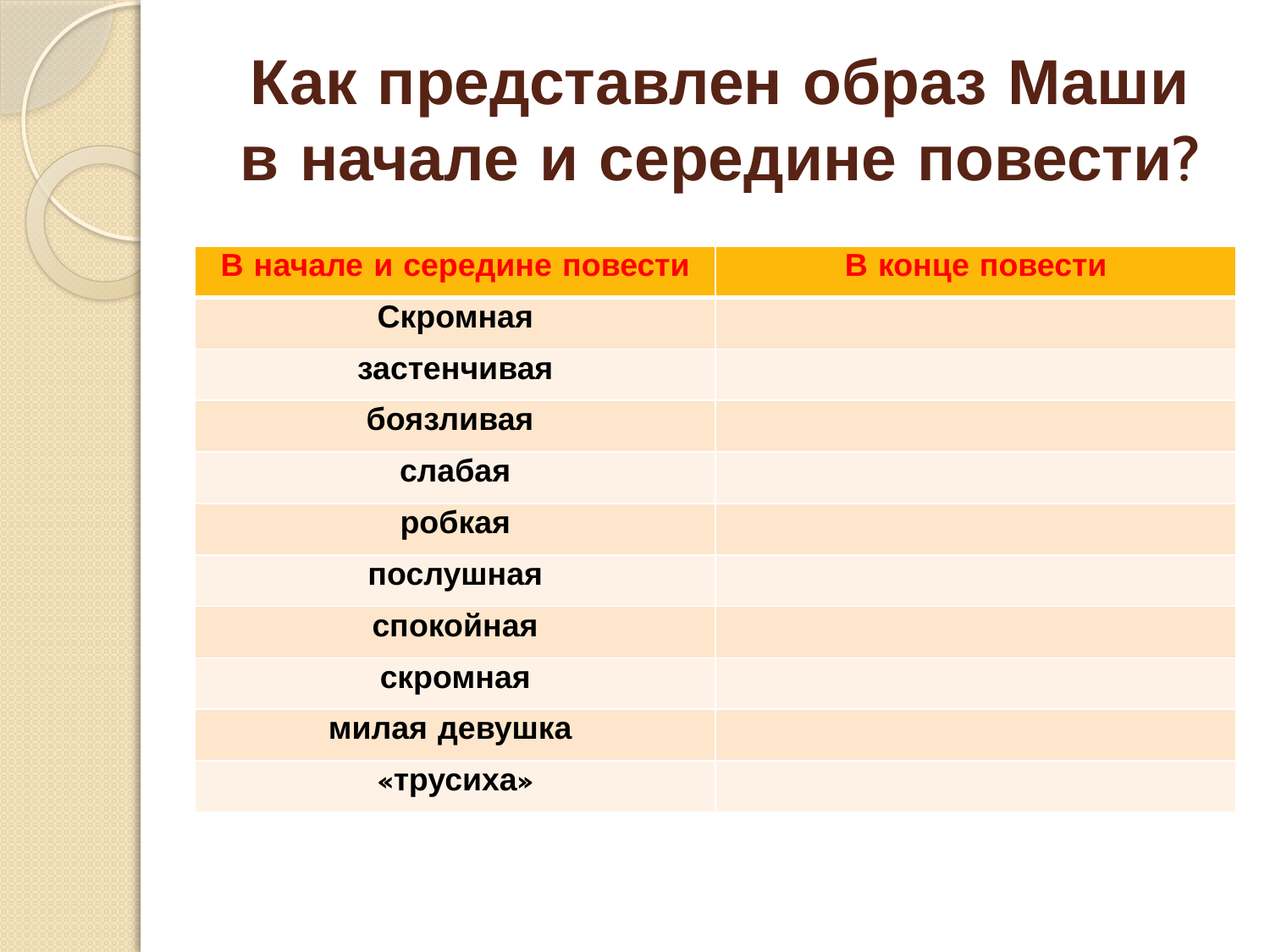

# Как представлен образ Маши в начале и середине повести?
| В начале и середине повести | В конце повести |
| --- | --- |
| Скромная |  |
| застенчивая |  |
| боязливая |  |
| слабая |  |
| робкая |  |
| послушная |  |
| спокойная |  |
| скромная |  |
| милая девушка |  |
| «трусиха» |  |